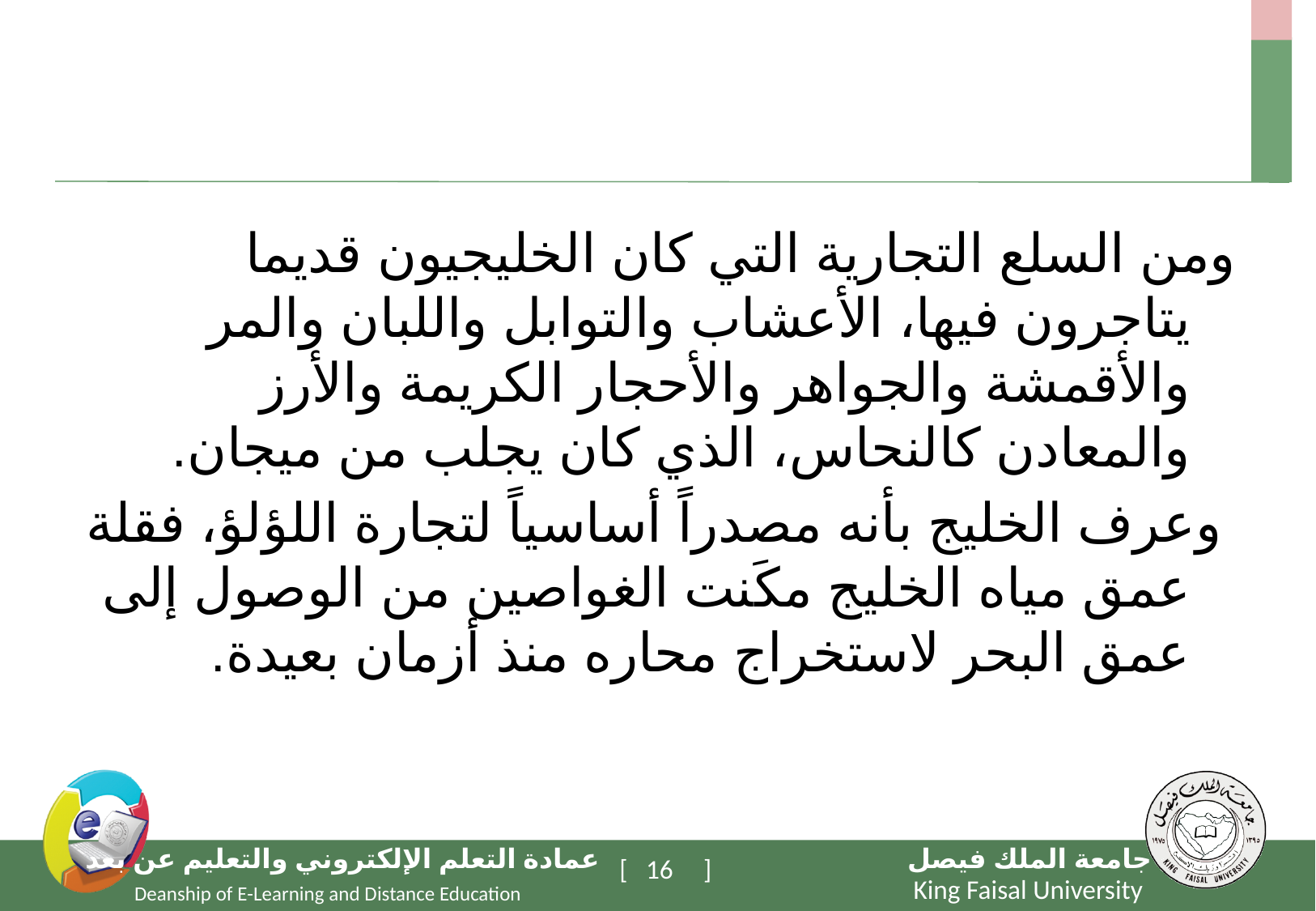

#
ومن السلع التجارية التي كان الخليجيون قديما يتاجرون فيها، الأعشاب والتوابل واللبان والمر والأقمشة والجواهر والأحجار الكريمة والأرز والمعادن كالنحاس، الذي كان يجلب من ميجان.
 وعرف الخليج بأنه مصدراً أساسياً لتجارة اللؤلؤ، فقلة عمق مياه الخليج مكَنت الغواصين من الوصول إلى عمق البحر لاستخراج محاره منذ أزمان بعيدة.